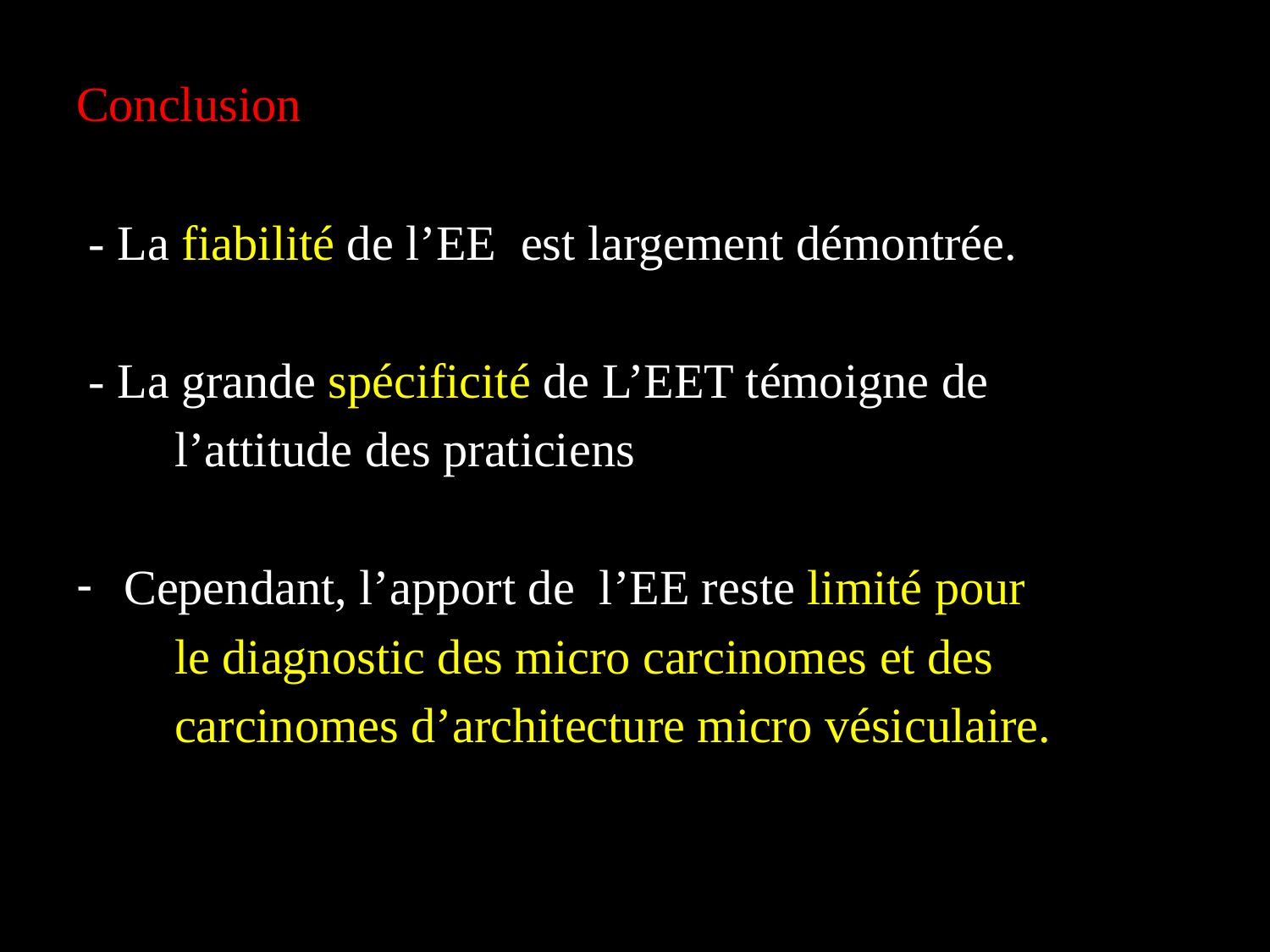

Conclusion

 - La fiabilité de l’EE  est largement démontrée.

 - La grande spécificité de L’EET témoigne de
        l’attitude des praticiens

Cependant, l’apport de  l’EE reste limité pour
        le diagnostic des micro carcinomes et des
        carcinomes d’architecture micro vésiculaire.